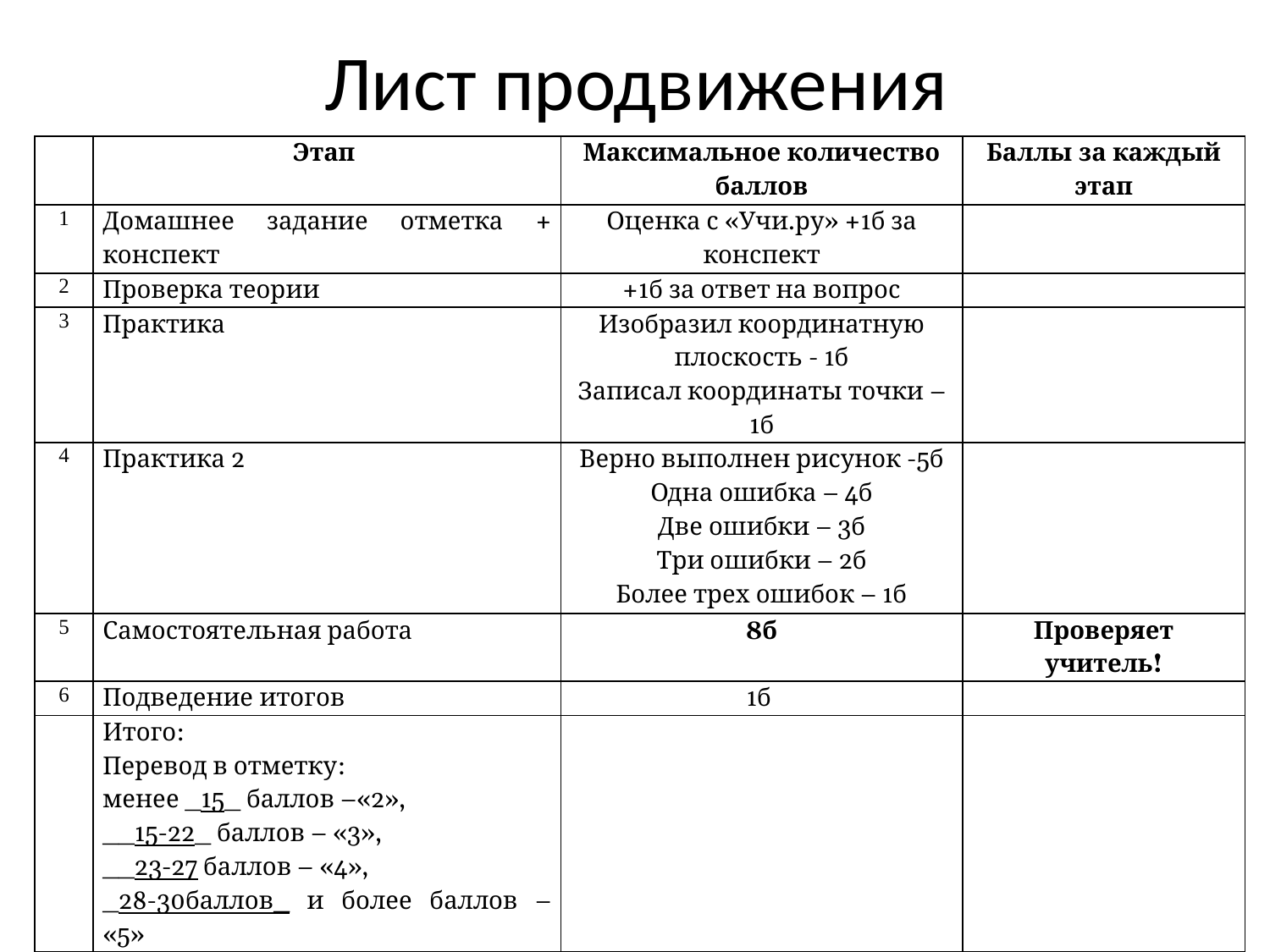

# Лист продвижения
|  | Этап | Максимальное количество баллов | Баллы за каждый этап |
| --- | --- | --- | --- |
| 1 | Домашнее задание отметка + конспект | Оценка с «Учи.ру» +1б за конспект |  |
| 2 | Проверка теории | +1б за ответ на вопрос |  |
| 3 | Практика | Изобразил координатную плоскость - 1б Записал координаты точки – 1б |  |
| 4 | Практика 2 | Верно выполнен рисунок -5б Одна ошибка – 4б Две ошибки – 3б Три ошибки – 2б Более трех ошибок – 1б |  |
| 5 | Самостоятельная работа | 8б | Проверяет учитель! |
| 6 | Подведение итогов | 1б |  |
|  | Итого: Перевод в отметку: менее \_15\_ баллов –«2», \_\_15-22\_ баллов – «3», \_\_23-27 баллов – «4», \_28-30баллов\_ и более баллов – «5» |  |  |